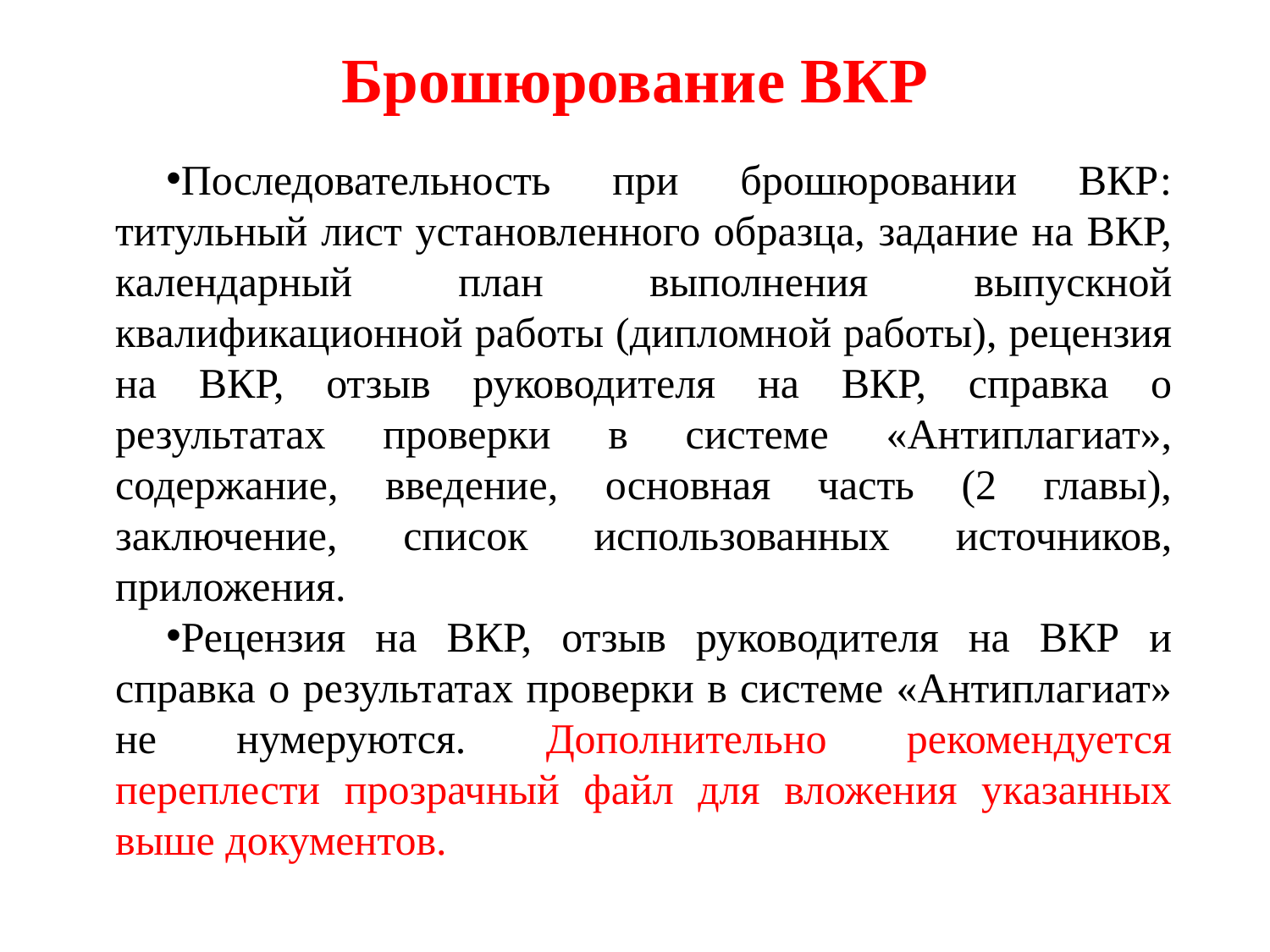

# Брошюрование ВКР
Последовательность при брошюровании ВКР: титульный лист установленного образца, задание на ВКР, календарный план выполнения выпускной квалификационной работы (дипломной работы), рецензия на ВКР, отзыв руководителя на ВКР, справка о результатах проверки в системе «Антиплагиат», содержание, введение, основная часть (2 главы), заключение, список использованных источников, приложения.
Рецензия на ВКР, отзыв руководителя на ВКР и справка о результатах проверки в системе «Антиплагиат» не нумеруются. Дополнительно рекомендуется переплести прозрачный файл для вложения указанных выше документов.